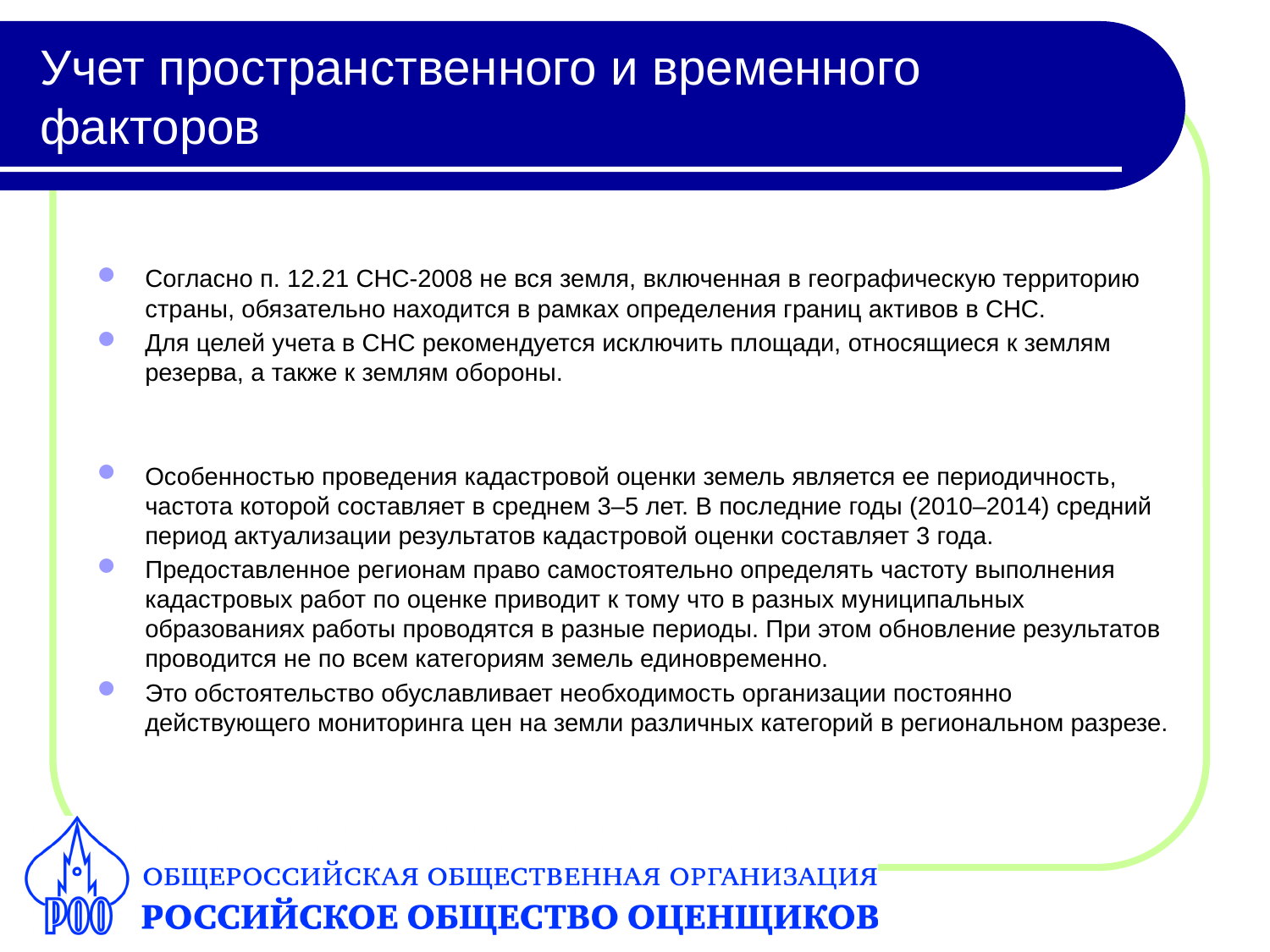

# Учет пространственного и временного факторов

Согласно п. 12.21 СНС-2008 не вся земля, включенная в географическую территорию страны, обязательно находится в рамках определения границ активов в СНС.
Для целей учета в СНС рекомендуется исключить площади, относящиеся к землям резерва, а также к землям обороны.

Особенностью проведения кадастровой оценки земель является ее периодичность, частота которой составляет в среднем 3–5 лет. В последние годы (2010–2014) средний период актуализации результатов кадастровой оценки составляет 3 года.
Предоставленное регионам право самостоятельно определять частоту выполнения кадастровых работ по оценке приводит к тому что в разных муниципальных образованиях работы проводятся в разные периоды. При этом обновление результатов проводится не по всем категориям земель единовременно.
Это обстоятельство обуславливает необходимость организации постоянно действующего мониторинга цен на земли различных категорий в региональном разрезе.